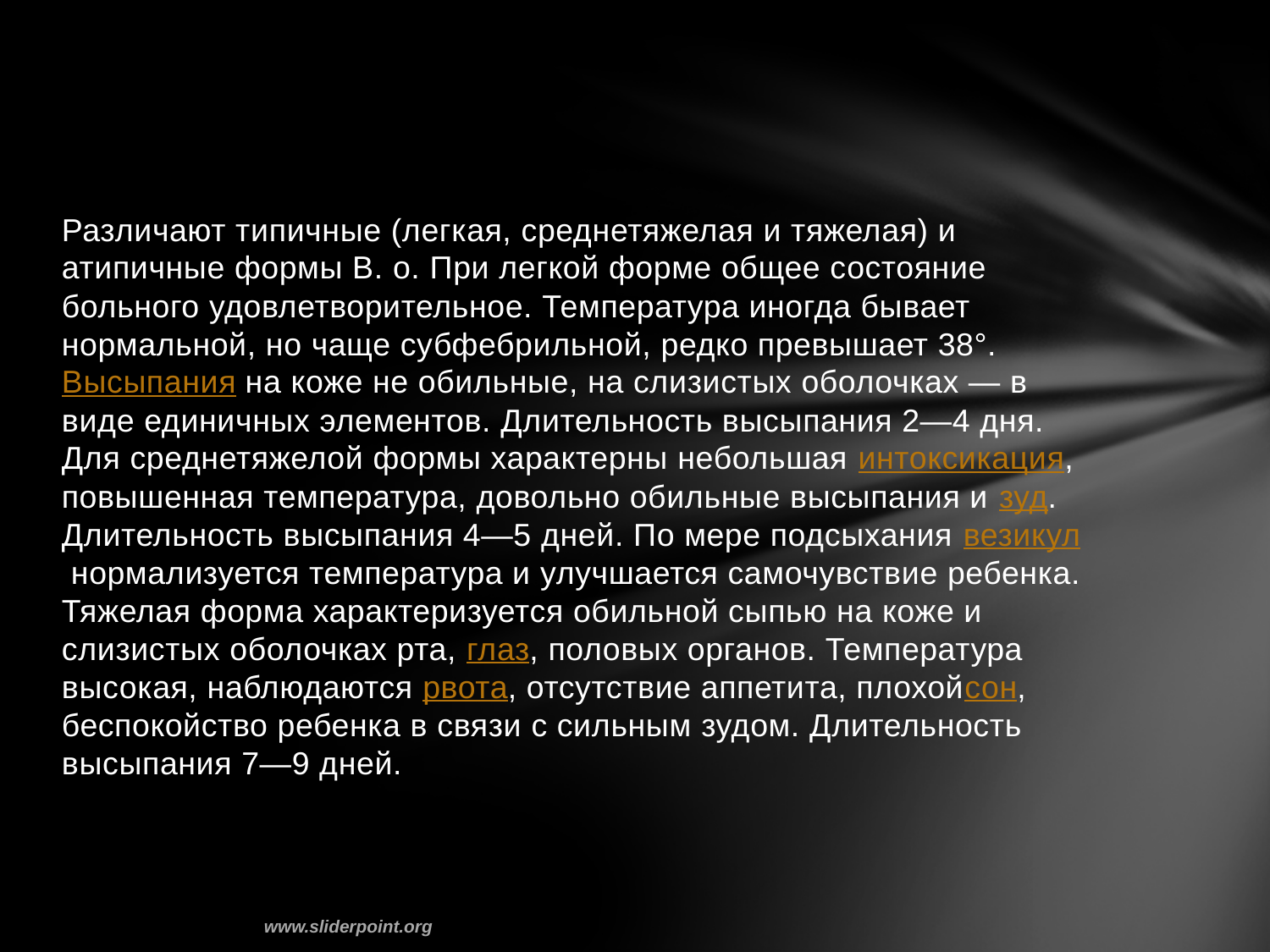

#
Различают типичные (легкая, среднетяжелая и тяжелая) и атипичные формы В. о. При легкой форме общее состояние больного удовлетворительное. Температура иногда бывает нормальной, но чаще субфебрильной, редко превышает 38°. Высыпания на коже не обильные, на слизистых оболочках — в виде единичных элементов. Длительность высыпания 2—4 дня. Для среднетяжелой формы характерны небольшая интоксикация, повышенная температура, довольно обильные высыпания и зуд. Длительность высыпания 4—5 дней. По мере подсыхания везикул нормализуется температура и улучшается самочувствие ребенка. Тяжелая форма характеризуется обильной сыпью на коже и слизистых оболочках рта, глаз, половых органов. Температура высокая, наблюдаются рвота, отсутствие аппетита, плохойсон, беспокойство ребенка в связи с сильным зудом. Длительность высыпания 7—9 дней.
www.sliderpoint.org